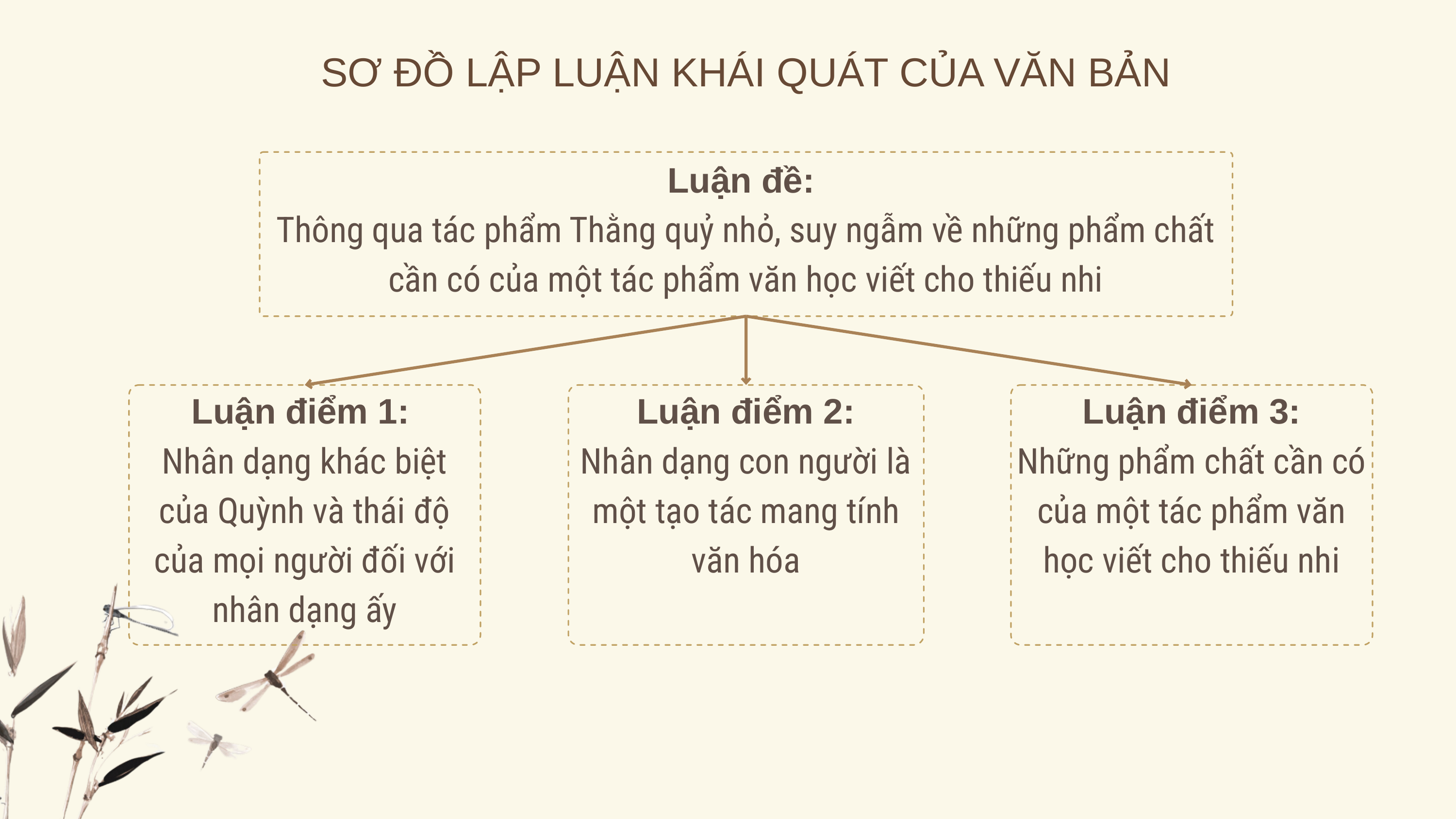

SƠ ĐỒ LẬP LUẬN KHÁI QUÁT CỦA VĂN BẢN

Luận đề:
Thông qua tác phẩm Thằng quỷ nhỏ, suy ngẫm về những phẩm chất cần có của một tác phẩm văn học viết cho thiếu nhi

Luận điểm 1:
Nhân dạng khác biệt của Quỳnh và thái độ của mọi người đối với nhân dạng ấy

Luận điểm 2:
Nhân dạng con người là một tạo tác mang tính văn hóa

Luận điểm 3:
Những phẩm chất cần có của một tác phẩm văn học viết cho thiếu nhi